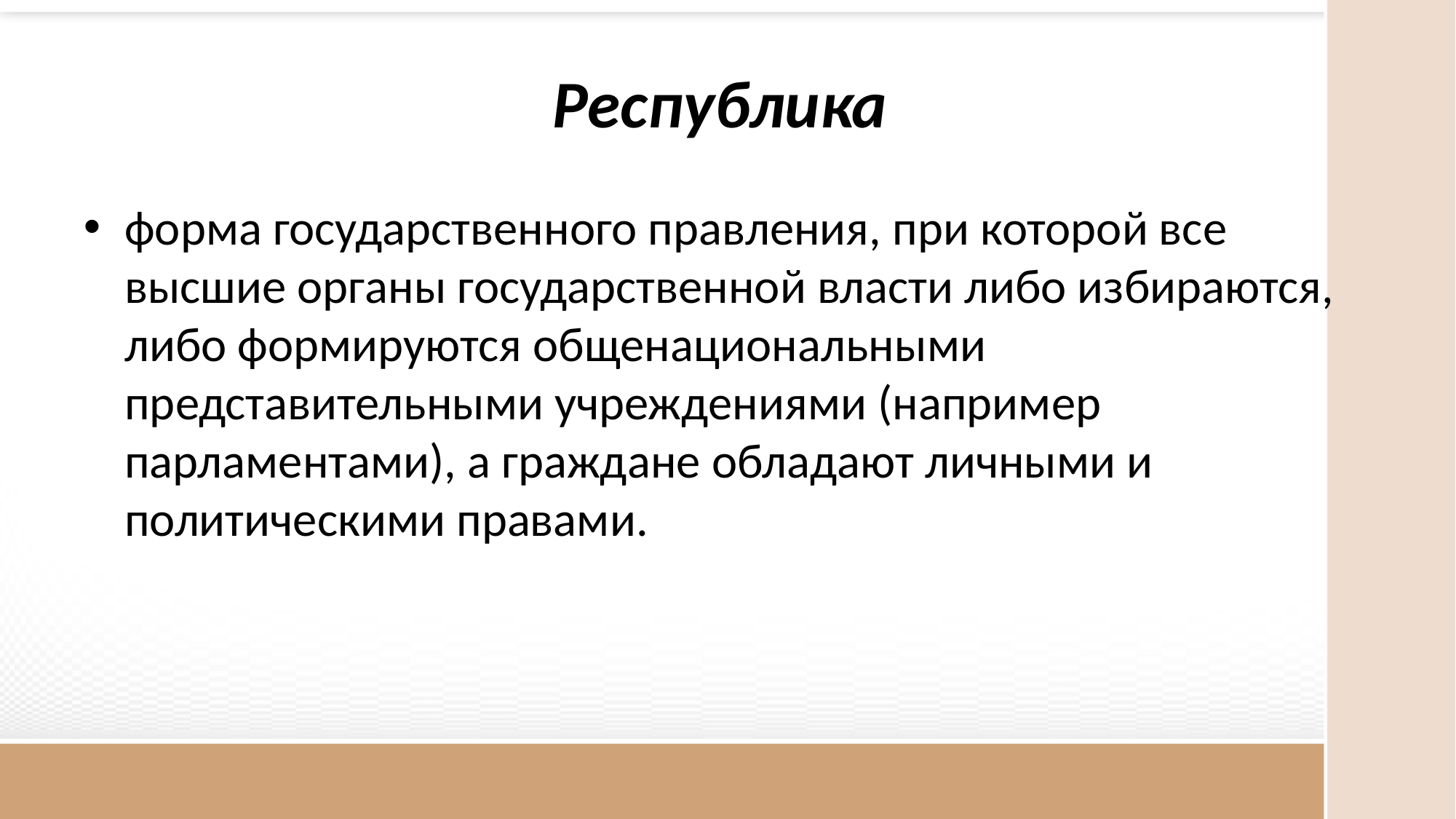

# Республика
форма государственного правления, при которой все высшие органы государственной власти либо избираются, либо формируются общенациональными представительными учреждениями (например парламентами), а граждане обладают личными и политическими правами.